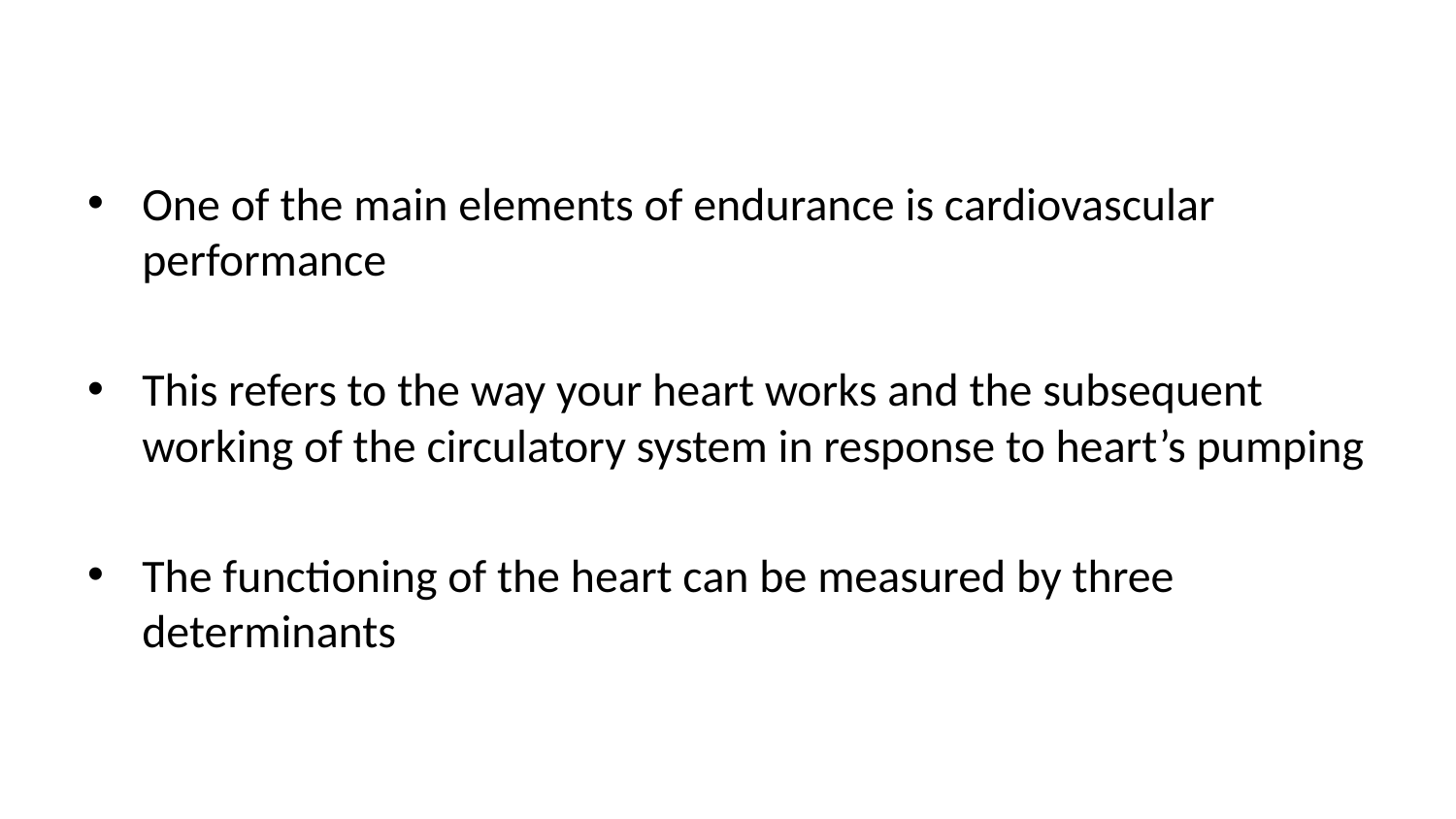

One of the main elements of endurance is cardiovascular performance

This refers to the way your heart works and the subsequent working of the circulatory system in response to heart’s pumping

The functioning of the heart can be measured by three determinants